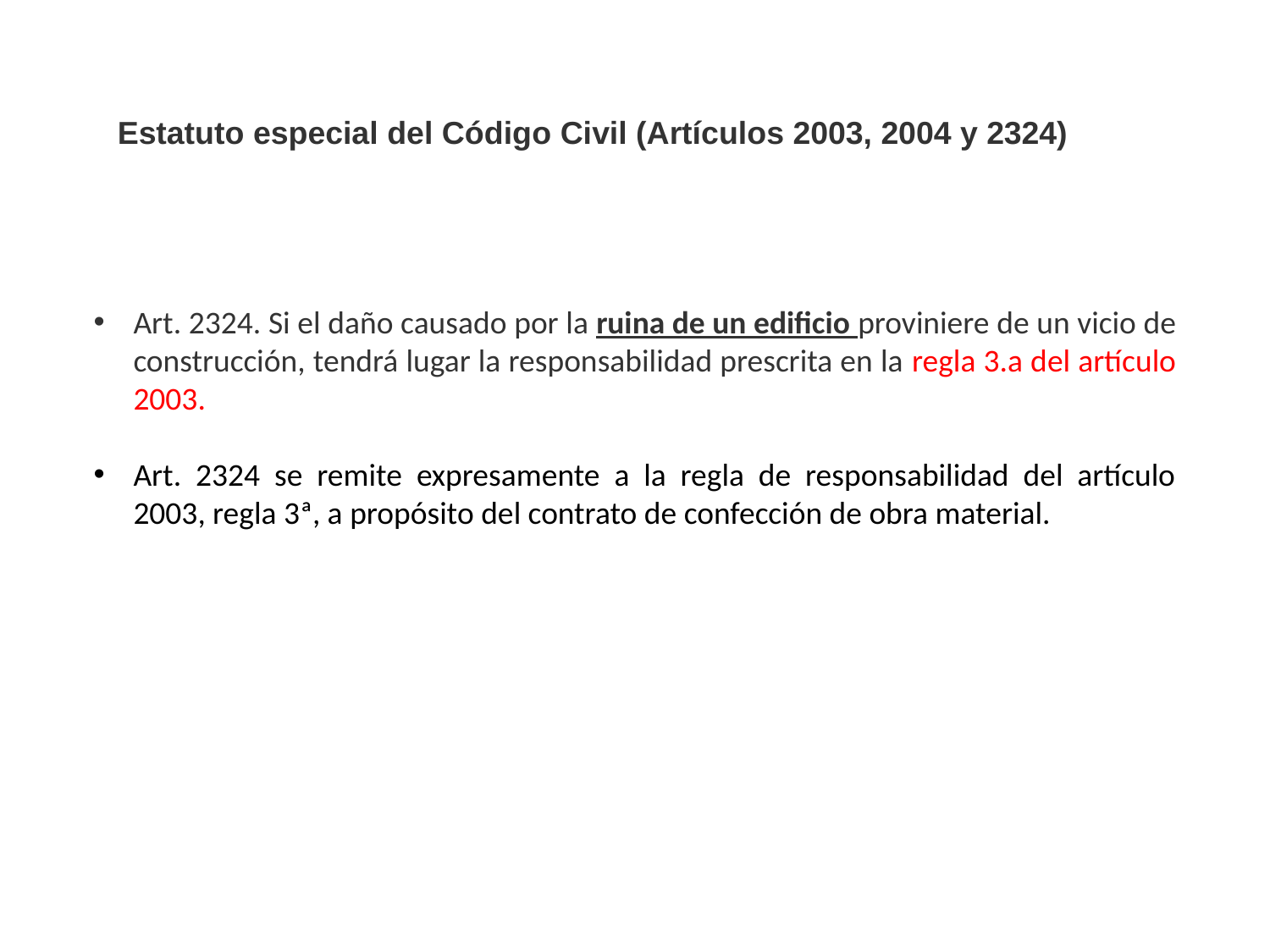

Estatuto especial del Código Civil (Artículos 2003, 2004 y 2324)
Art. 2324. Si el daño causado por la ruina de un edificio proviniere de un vicio de construcción, tendrá lugar la responsabilidad prescrita en la regla 3.a del artículo 2003.

Art. 2324 se remite expresamente a la regla de responsabilidad del artículo 2003, regla 3ª, a propósito del contrato de confección de obra material.